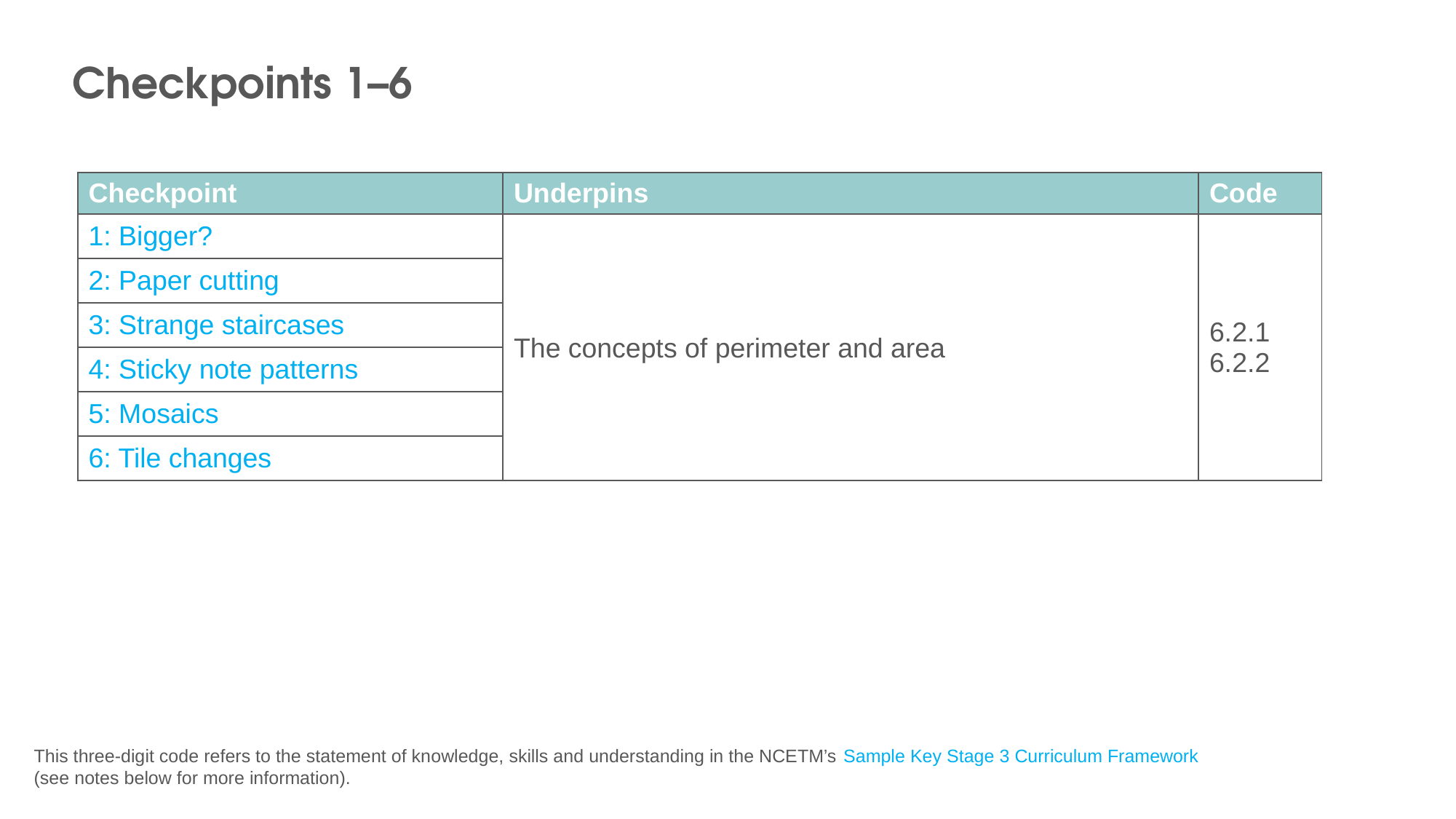

Checkpoints 1–6
| Checkpoint | Underpins | Code |
| --- | --- | --- |
| 1: Bigger? | The concepts of perimeter and area | 6.2.1 6.2.2 |
| 2: Paper cutting | Identify and explain whether a number is or is not a multiple of a given integer |  |
| 3: Strange staircases |  |  |
| 4: Sticky note patterns |  |  |
| 5: Mosaics |  |  |
| 6: Tile changes |  |  |
This three-digit code refers to the statement of knowledge, skills and understanding in the NCETM’s Sample Key Stage 3 Curriculum Framework (see notes below for more information).